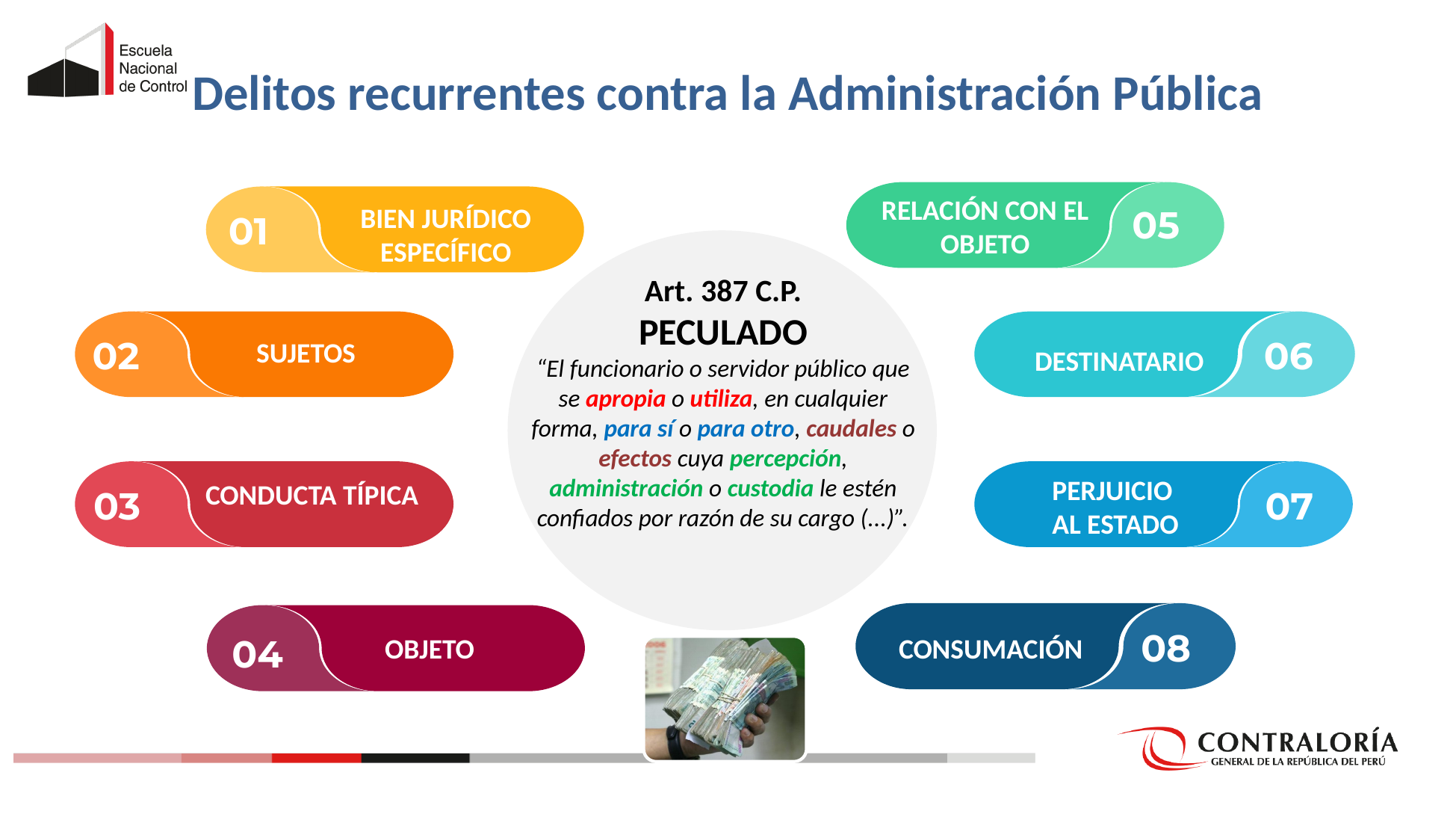

Delitos recurrentes contra la Administración Pública

RELACIÓN CON EL OBJETO
BIEN JURÍDICO ESPECÍFICO
05
01

Art. 387 C.P.
PECULADO
“El funcionario o servidor público que se apropia o utiliza, en cualquier forma, para sí o para otro, caudales o efectos cuya percepción, administración o custodia le estén confiados por razón de su cargo (...)”.

SUJETOS
02
06
DESTINATARIO

PERJUICIO
AL ESTADO
CONDUCTA TÍPICA
03
07

08
OBJETO
CONSUMACIÓN
04